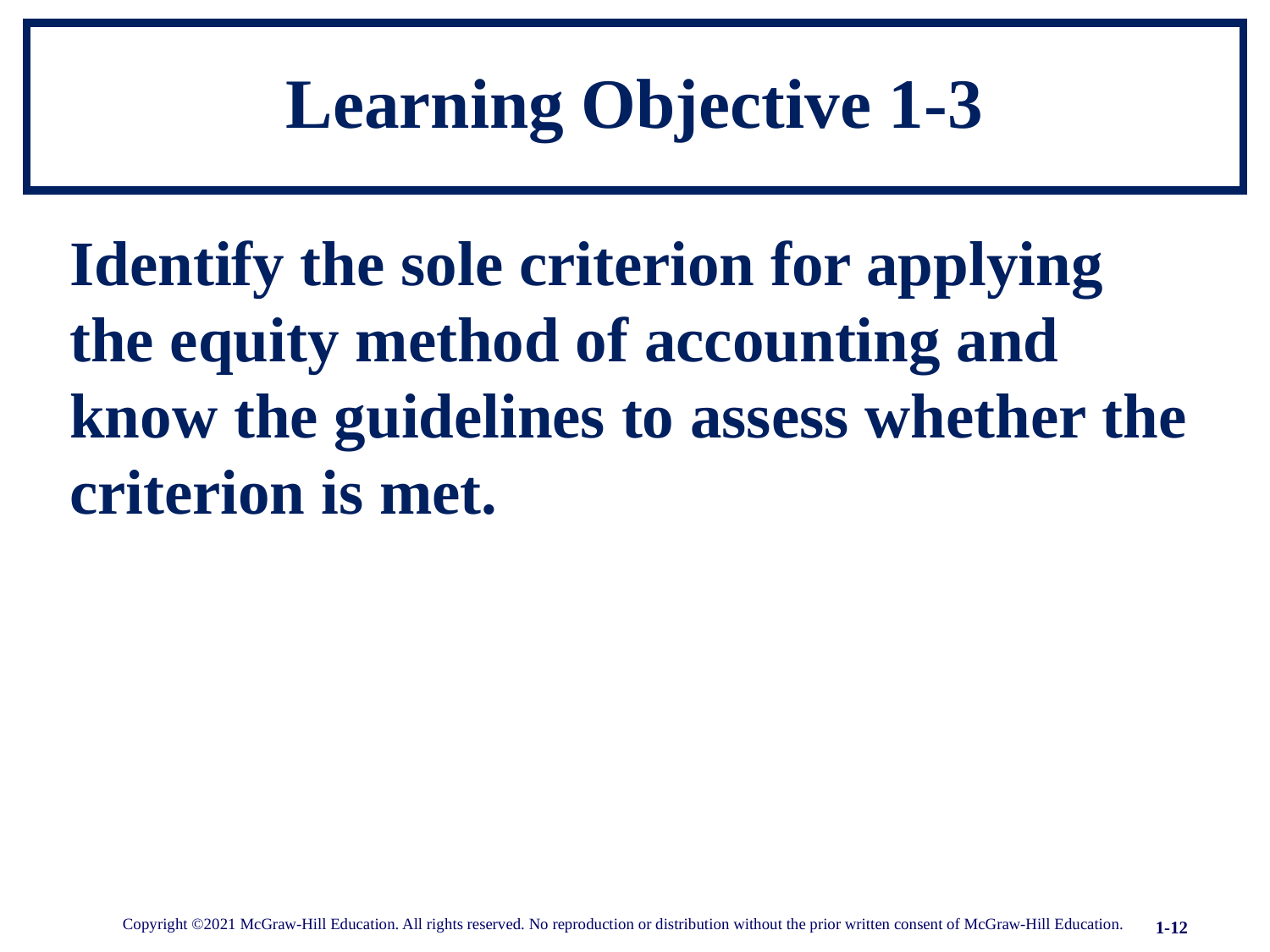

# Learning Objective 1-3
Identify the sole criterion for applying the equity method of accounting and know the guidelines to assess whether the criterion is met.
Copyright ©2021 McGraw-Hill Education. All rights reserved. No reproduction or distribution without the prior written consent of McGraw-Hill Education.
1-12